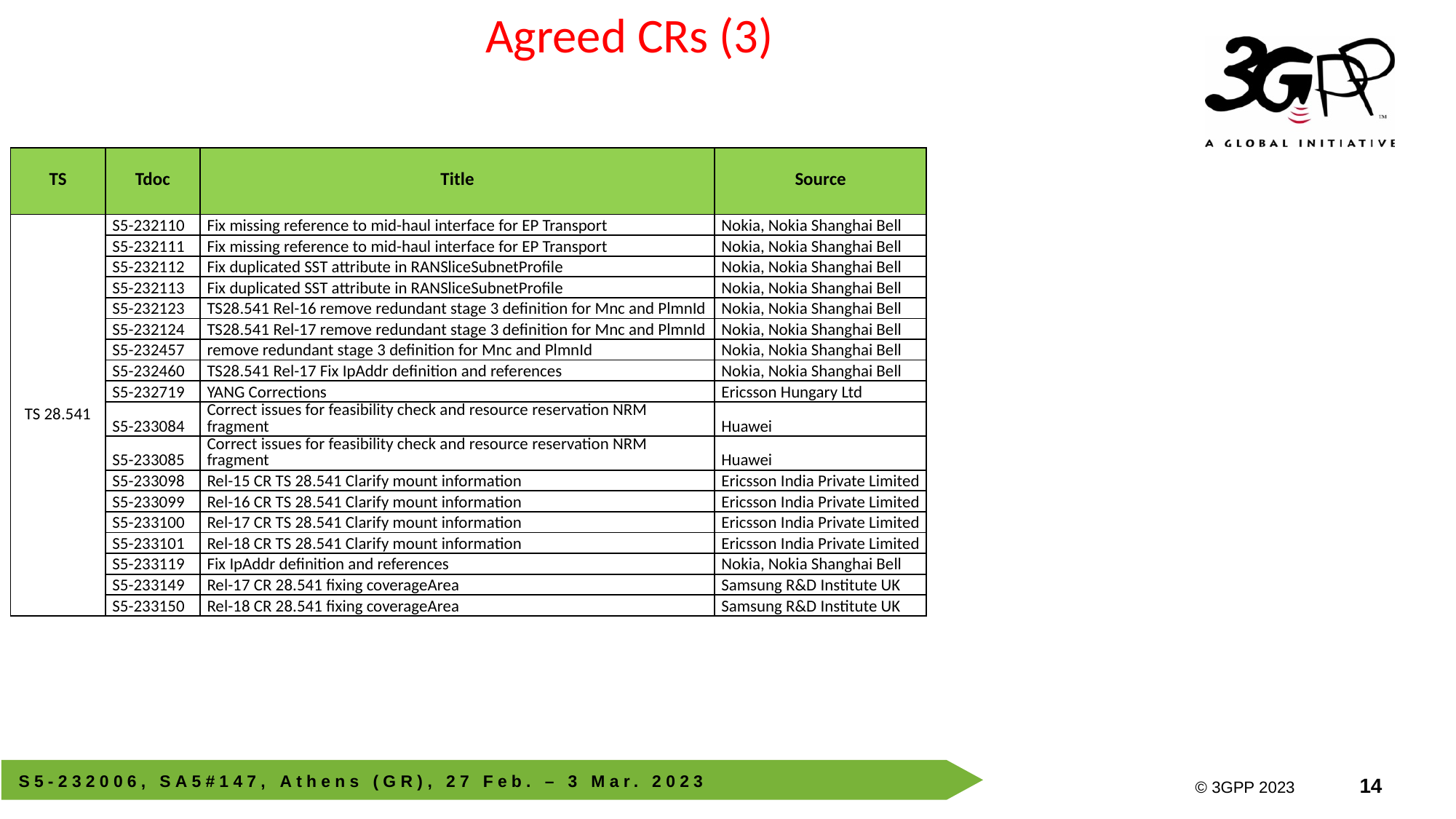

Agreed CRs (3)
| TS | Tdoc | Title | Source |
| --- | --- | --- | --- |
| TS 28.541 | S5-232110 | Fix missing reference to mid-haul interface for EP Transport | Nokia, Nokia Shanghai Bell |
|  | S5-232111 | Fix missing reference to mid-haul interface for EP Transport | Nokia, Nokia Shanghai Bell |
|  | S5-232112 | Fix duplicated SST attribute in RANSliceSubnetProfile | Nokia, Nokia Shanghai Bell |
|  | S5-232113 | Fix duplicated SST attribute in RANSliceSubnetProfile | Nokia, Nokia Shanghai Bell |
|  | S5-232123 | TS28.541 Rel-16 remove redundant stage 3 definition for Mnc and PlmnId | Nokia, Nokia Shanghai Bell |
|  | S5-232124 | TS28.541 Rel-17 remove redundant stage 3 definition for Mnc and PlmnId | Nokia, Nokia Shanghai Bell |
|  | S5-232457 | remove redundant stage 3 definition for Mnc and PlmnId | Nokia, Nokia Shanghai Bell |
|  | S5-232460 | TS28.541 Rel-17 Fix IpAddr definition and references | Nokia, Nokia Shanghai Bell |
|  | S5-232719 | YANG Corrections | Ericsson Hungary Ltd |
|  | S5-233084 | Correct issues for feasibility check and resource reservation NRM fragment | Huawei |
|  | S5-233085 | Correct issues for feasibility check and resource reservation NRM fragment | Huawei |
|  | S5-233098 | Rel-15 CR TS 28.541 Clarify mount information | Ericsson India Private Limited |
|  | S5-233099 | Rel-16 CR TS 28.541 Clarify mount information | Ericsson India Private Limited |
|  | S5-233100 | Rel-17 CR TS 28.541 Clarify mount information | Ericsson India Private Limited |
|  | S5-233101 | Rel-18 CR TS 28.541 Clarify mount information | Ericsson India Private Limited |
|  | S5-233119 | Fix IpAddr definition and references | Nokia, Nokia Shanghai Bell |
|  | S5-233149 | Rel-17 CR 28.541 fixing coverageArea | Samsung R&D Institute UK |
|  | S5-233150 | Rel-18 CR 28.541 fixing coverageArea | Samsung R&D Institute UK |